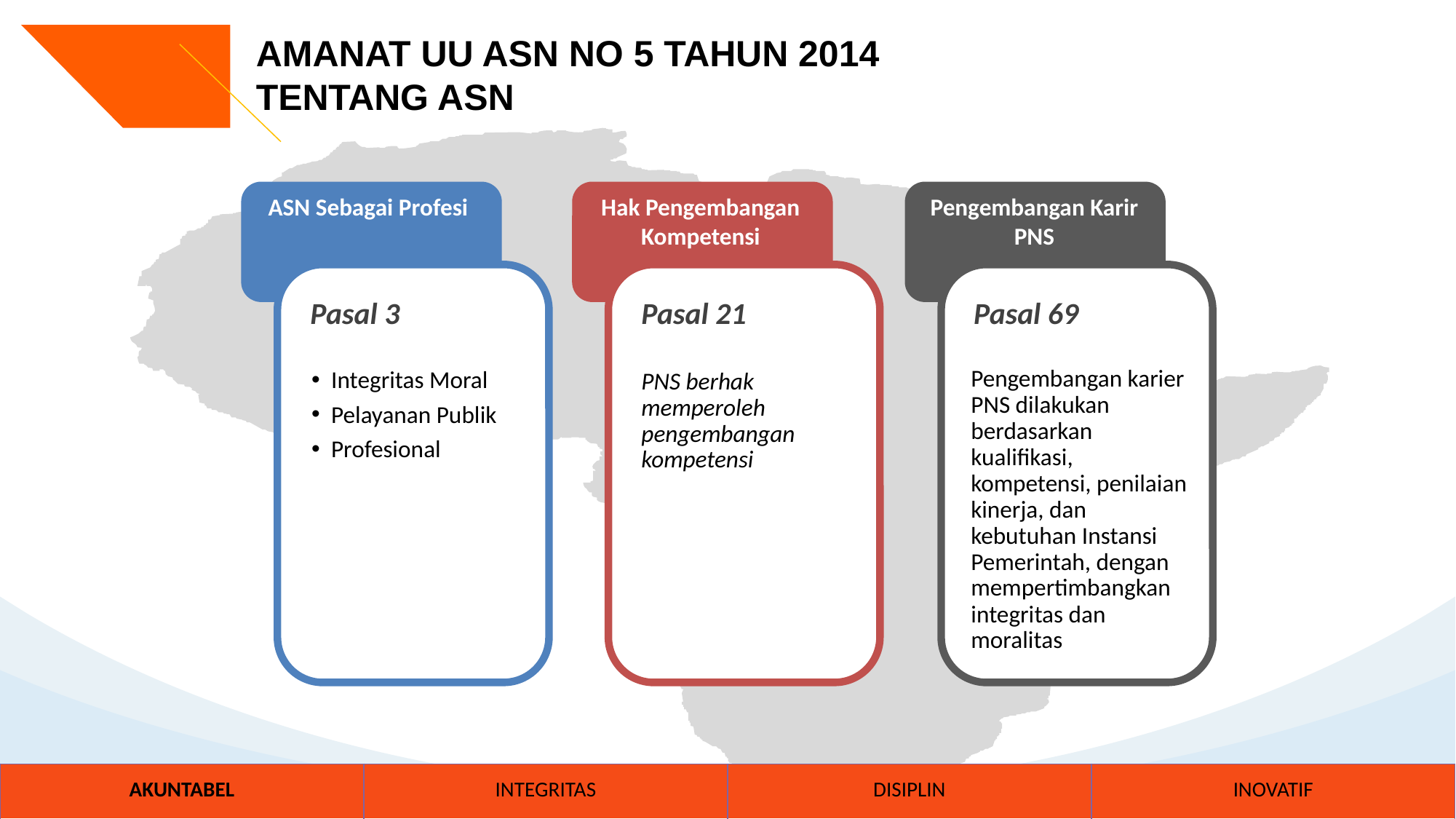

AMANAT UU ASN NO 5 TAHUN 2014 TENTANG ASN

ASN Sebagai Profesi

Pasal 3
Integritas Moral
Pelayanan Publik
Profesional

Hak Pengembangan Kompetensi

Pasal 21
PNS berhak memperoleh  pengembangan kompetensi

Pengembangan Karir PNS

Pasal 69
Pengembangan karier PNS dilakukan berdasarkan kualifikasi, kompetensi, penilaian kinerja, dan kebutuhan Instansi Pemerintah, dengan mempertimbangkan integritas dan moralitas

| AKUNTABEL | INTEGRITAS | DISIPLIN | INOVATIF |
| --- | --- | --- | --- |